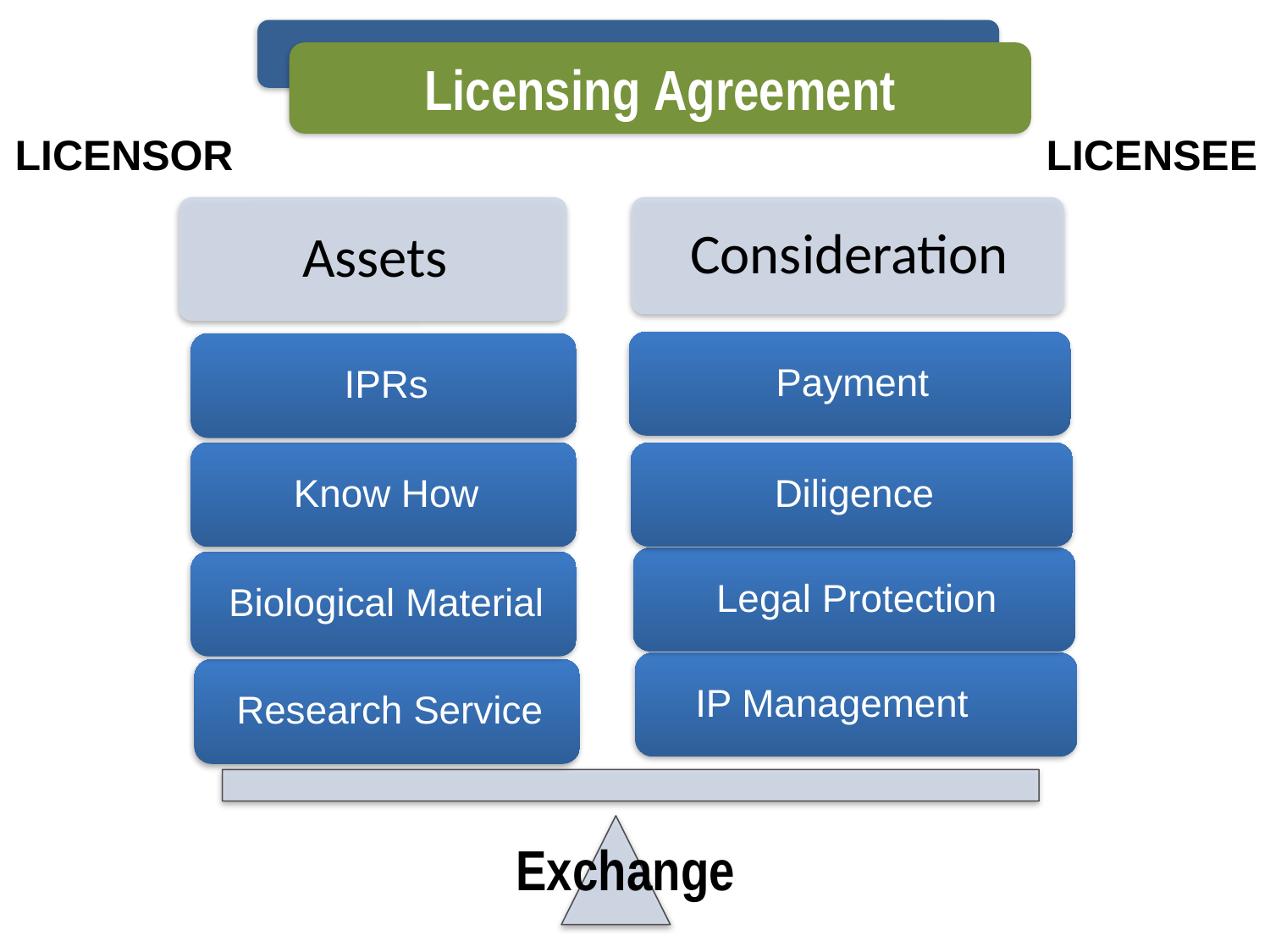

Licensing Agreement
 LICENSOR
 LICENSEE
Assets
Consideration
IP Management
Legal Protection
Diligence
Payment
Research Service
Biological Material
Know How
IPRs

 Exchange